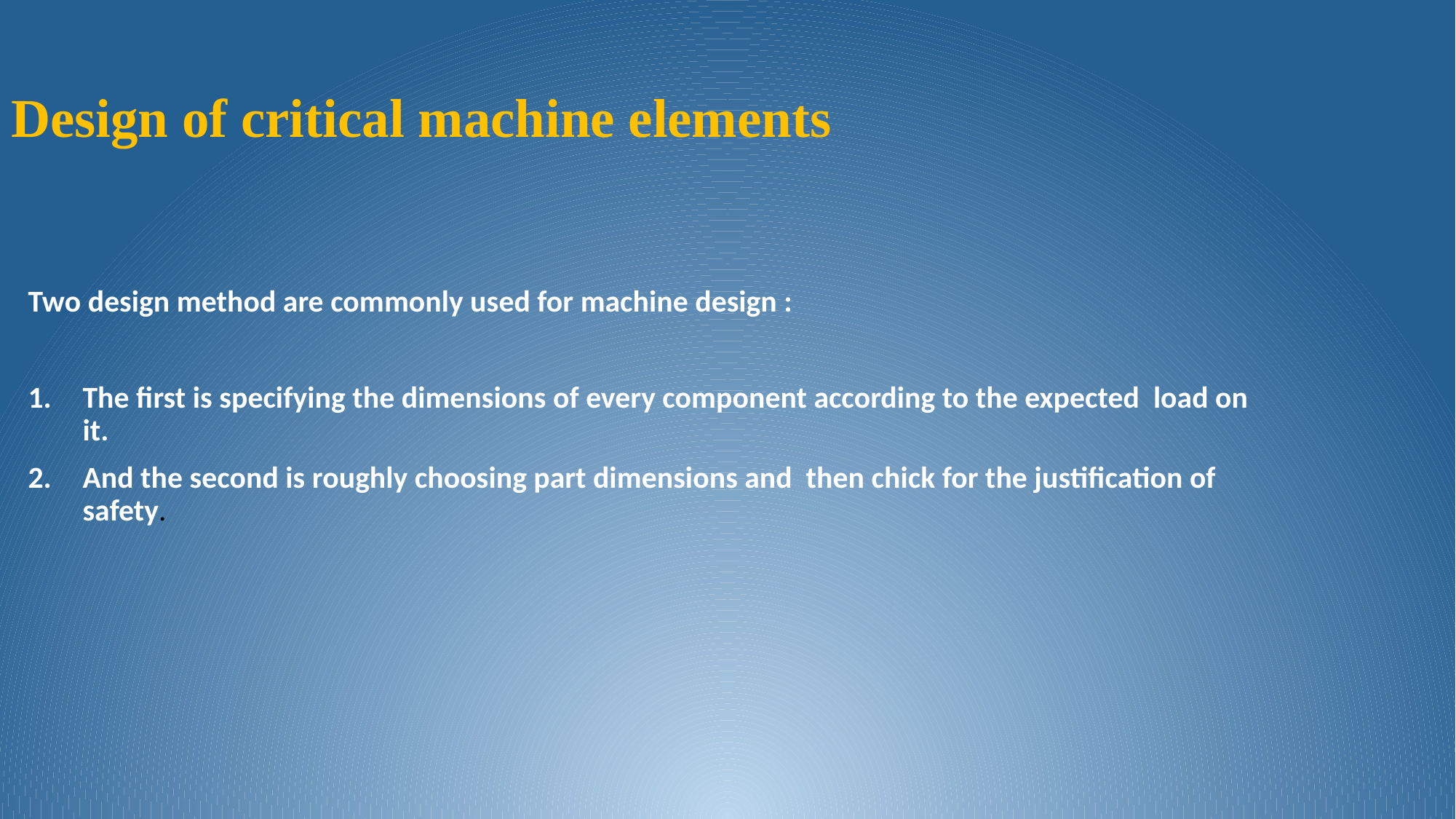

# Design of critical machine elements

Two design method are commonly used for machine design :

The first is specifying the dimensions of every component according to the expected  load on it.
And the second is roughly choosing part dimensions and  then chick for the justification of safety.